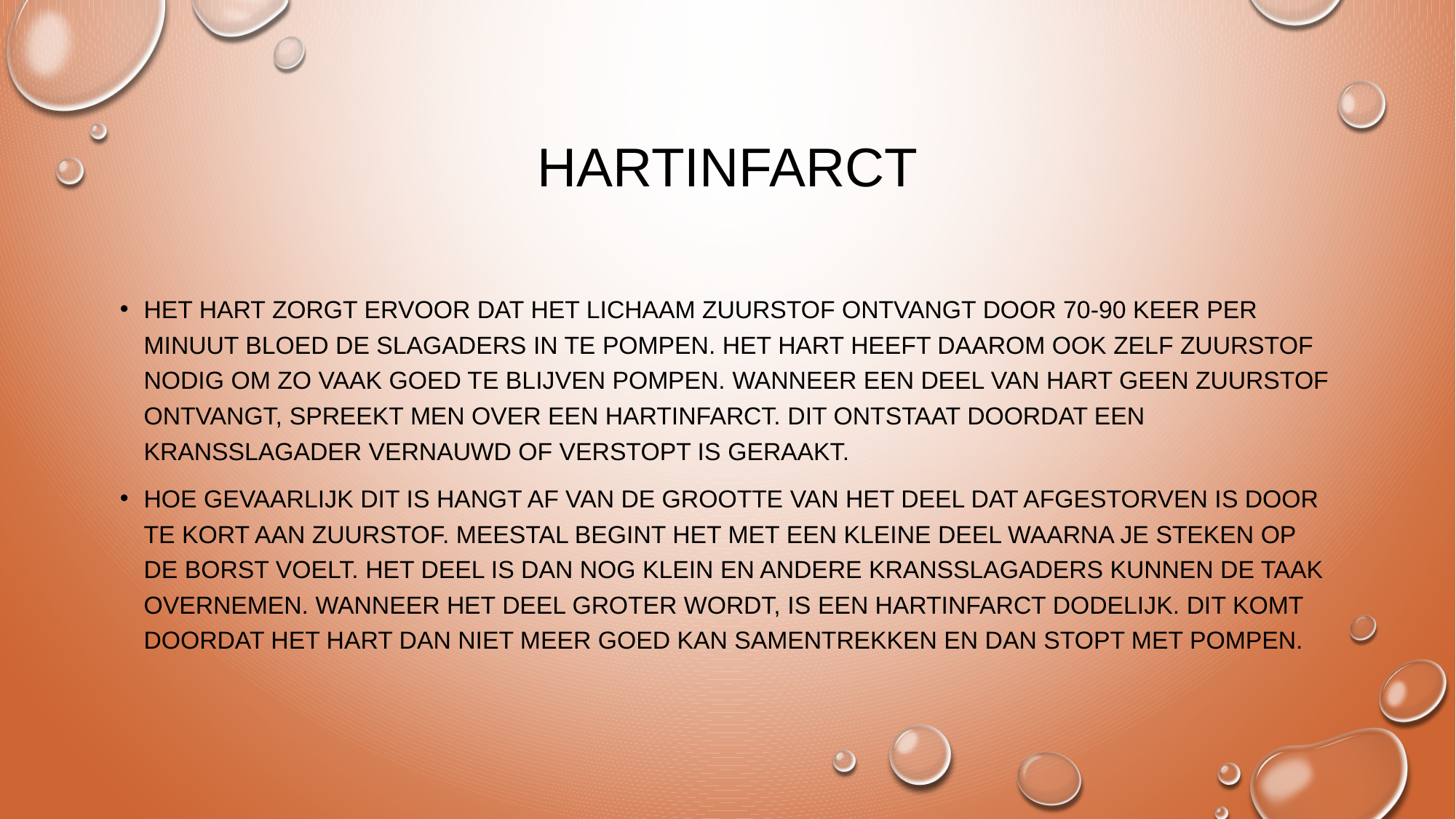

# Hartinfarct
Het hart zorgt ervoor dat het lichaam zuurstof ontvangt door 70-90 keer per minuut bloed de slagaders in te pompen. Het hart heeft daarom ook zelf zuurstof nodig om zo vaak goed te blijven pompen. Wanneer een deel van hart geen zuurstof ontvangt, spreekt men over een hartinfarct. Dit ontstaat doordat een kransslagader vernauwd of verstopt is geraakt.
Hoe gevaarlijk dit is hangt af van de grootte van het deel dat afgestorven is door te kort aan zuurstof. Meestal begint het met een kleine deel waarna je steken op de borst voelt. Het deel is dan nog klein en andere kransslagaders kunnen de taak overnemen. Wanneer het deel groter wordt, is een hartinfarct dodelijk. Dit komt doordat het hart dan niet meer goed kan samentrekken en dan stopt met pompen.